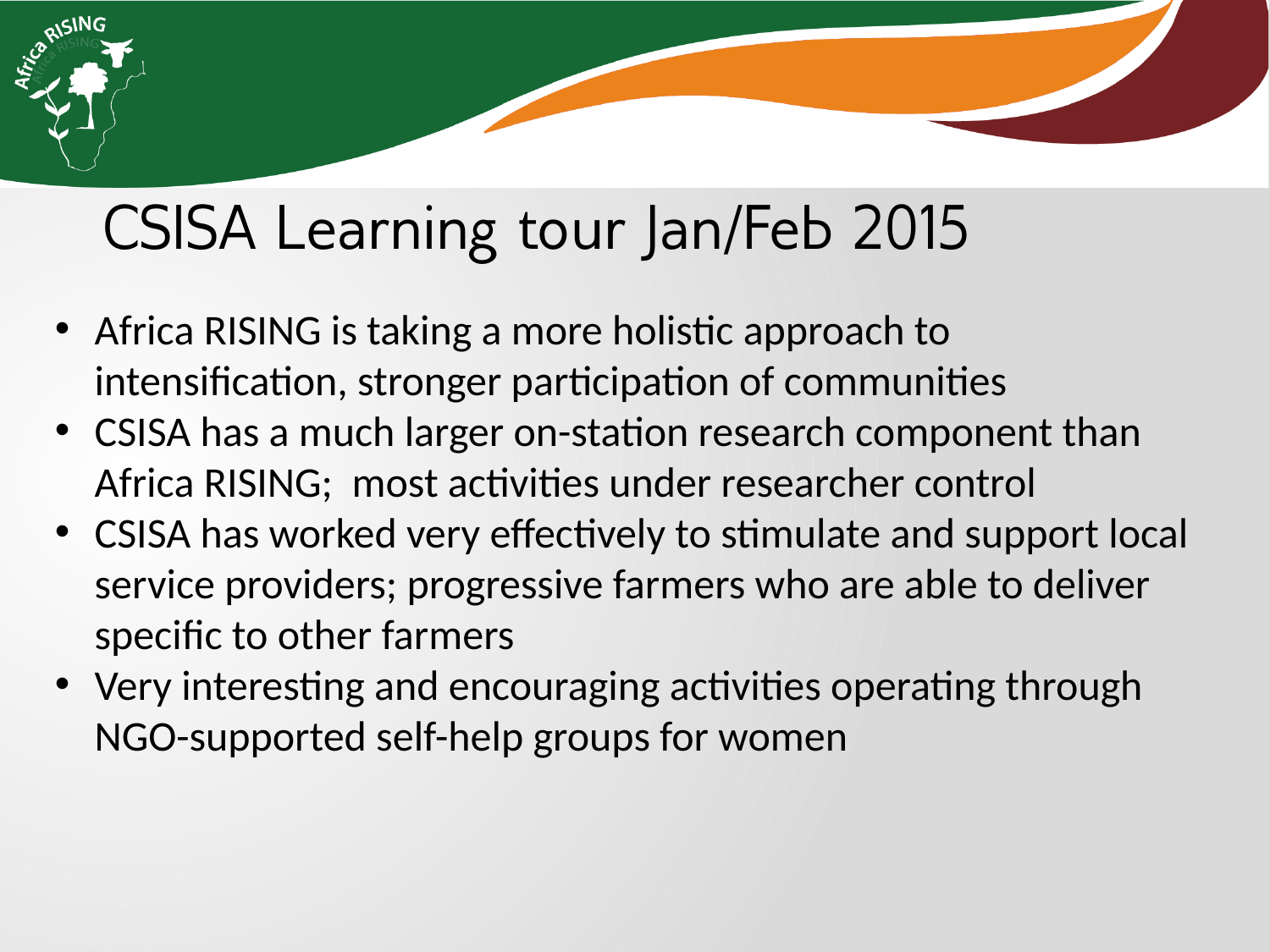

CSISA Learning tour Jan/Feb 2015
Africa RISING is taking a more holistic approach to intensification, stronger participation of communities
CSISA has a much larger on-station research component than Africa RISING;  most activities under researcher control
CSISA has worked very effectively to stimulate and support local service providers; progressive farmers who are able to deliver specific to other farmers
Very interesting and encouraging activities operating through NGO-supported self-help groups for women